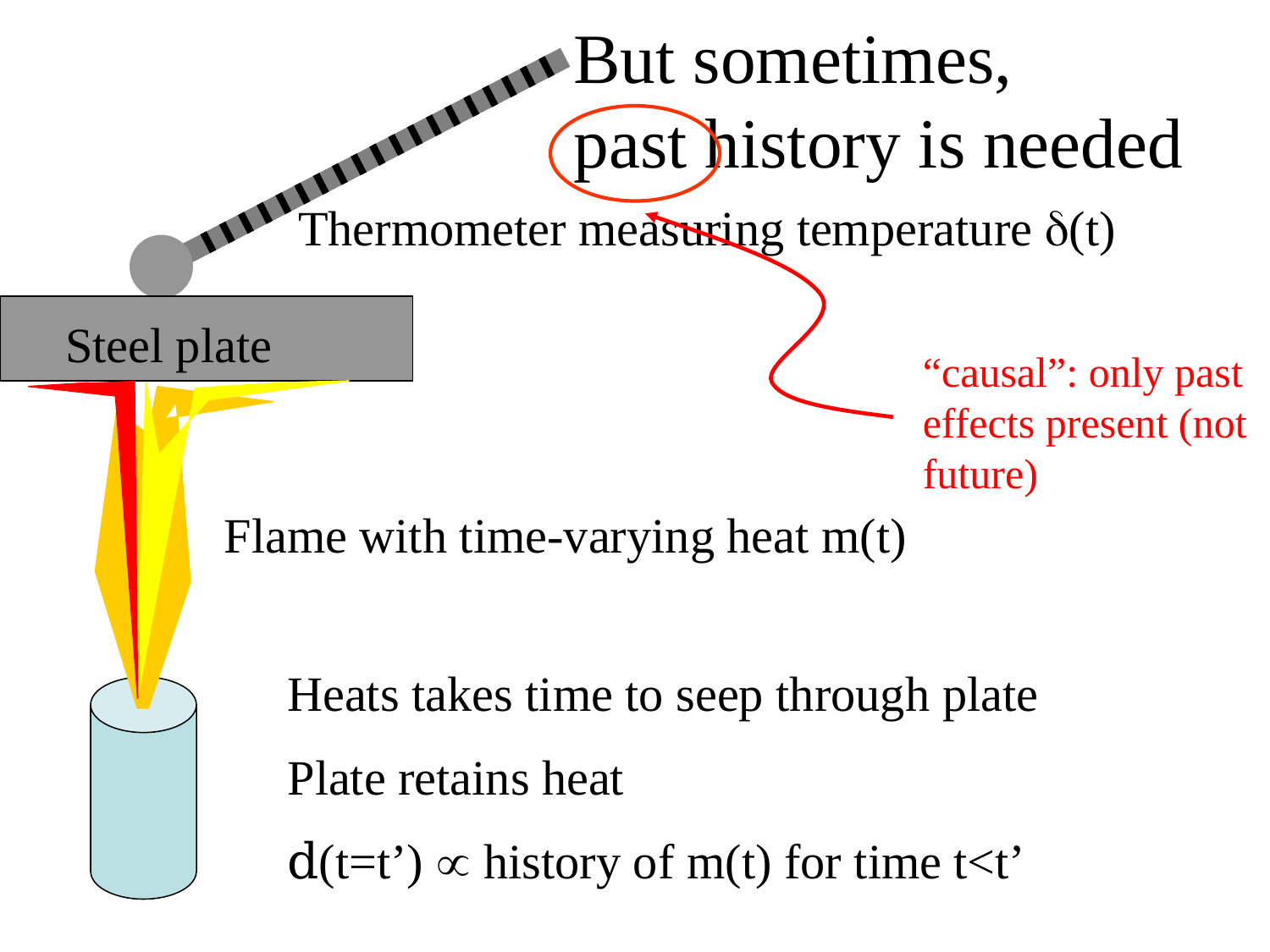

# But sometimes, past history is needed

Thermometer measuring temperature δ(t)

Steel plate
“causal”: only past effects present (not future)

Flame with time-varying heat m(t)
Heats takes time to seep through plate
Plate retains heat
d(t=t’) ∝ history of m(t) for time t<t’